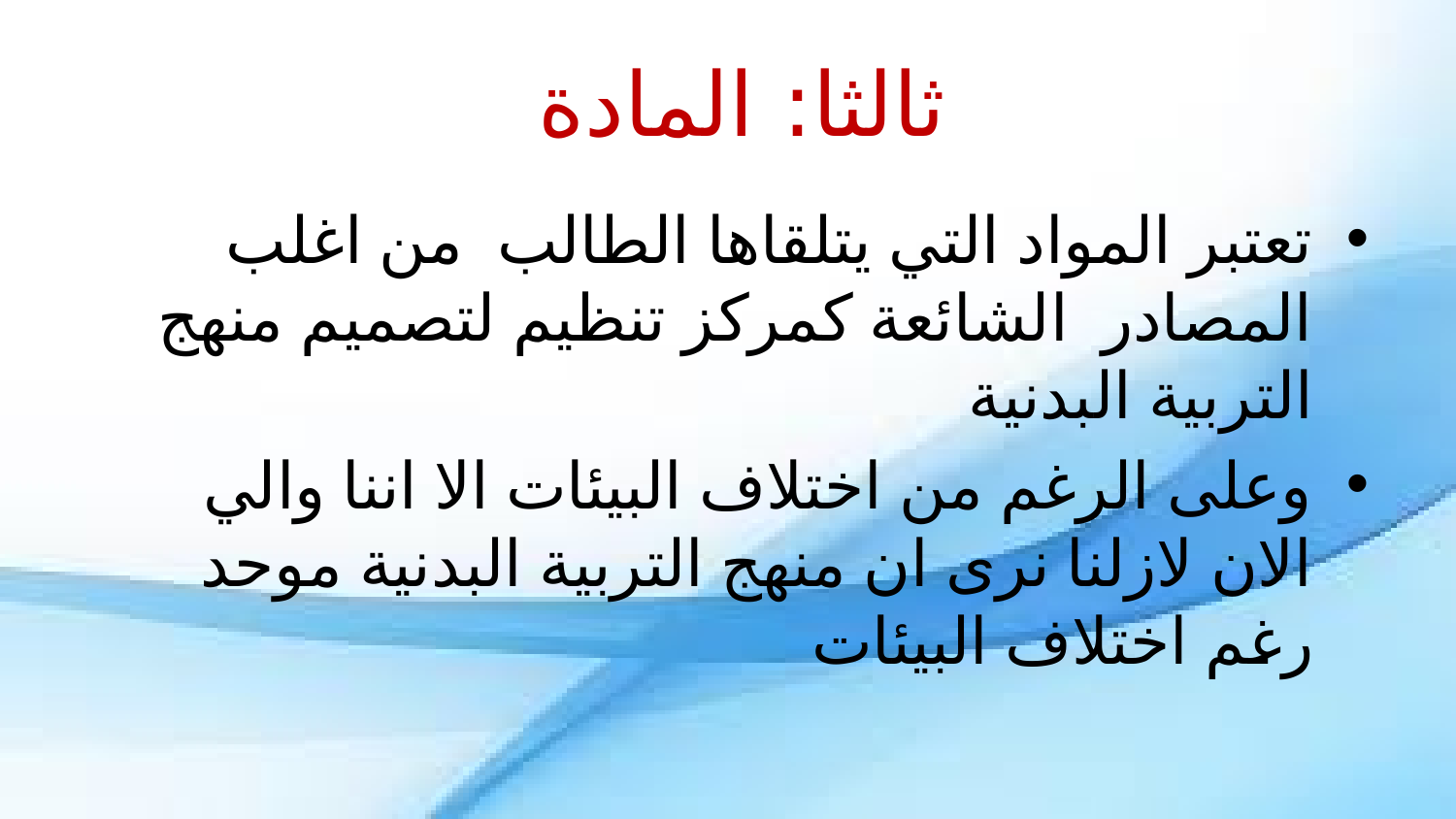

# ثالثا: المادة
تعتبر المواد التي يتلقاها الطالب  من اغلب المصادر  الشائعة كمركز تنظيم لتصميم منهج التربية البدنية
وعلى الرغم من اختلاف البيئات الا اننا والي الان لازلنا نرى ان منهج التربية البدنية موحد رغم اختلاف البيئات